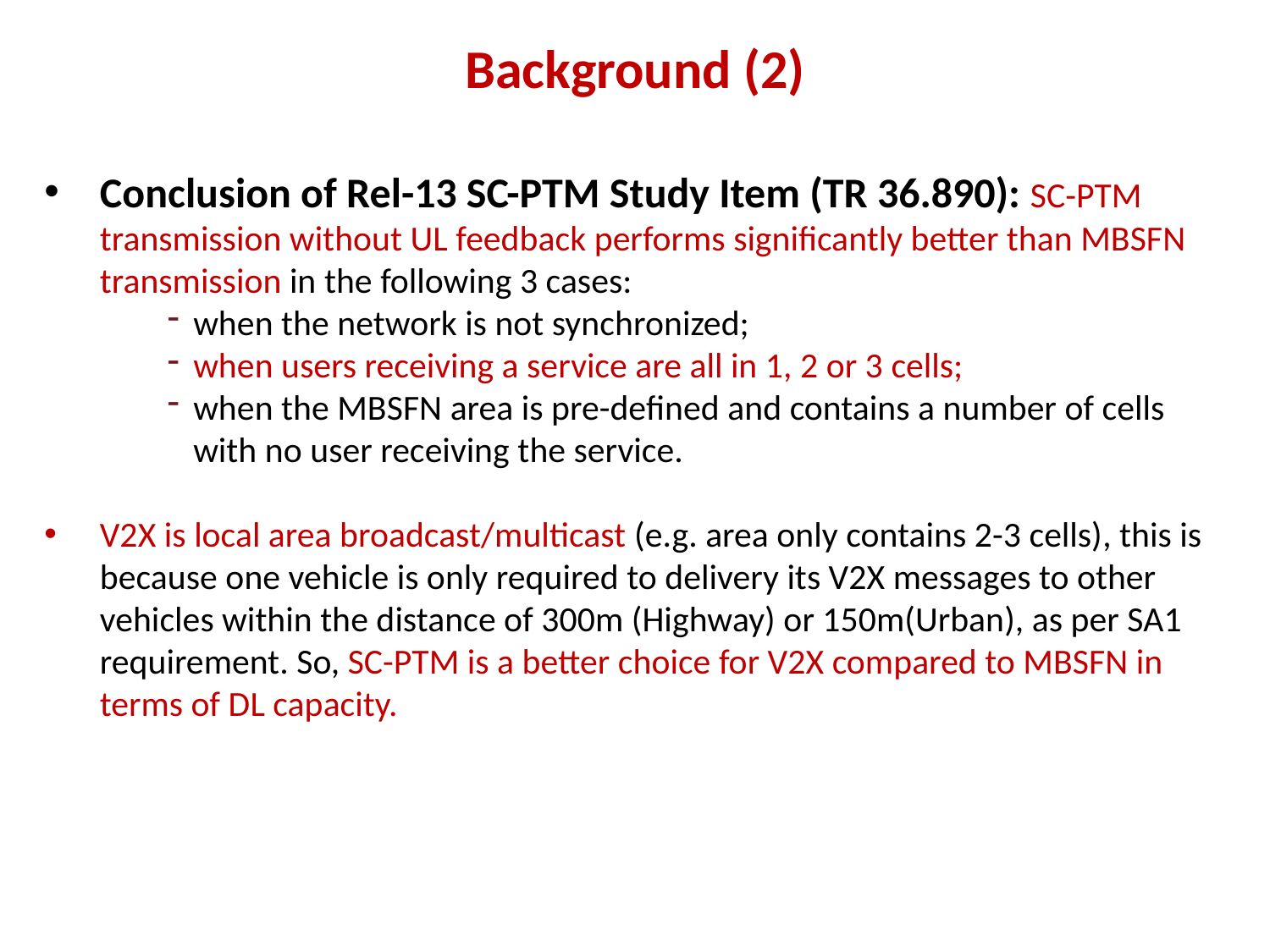

# Background (2)
Conclusion of Rel-13 SC-PTM Study Item (TR 36.890): SC-PTM transmission without UL feedback performs significantly better than MBSFN transmission in the following 3 cases:
when the network is not synchronized;
when users receiving a service are all in 1, 2 or 3 cells;
when the MBSFN area is pre-defined and contains a number of cells with no user receiving the service.

V2X is local area broadcast/multicast (e.g. area only contains 2-3 cells), this is because one vehicle is only required to delivery its V2X messages to other vehicles within the distance of 300m (Highway) or 150m(Urban), as per SA1 requirement. So, SC-PTM is a better choice for V2X compared to MBSFN in terms of DL capacity.